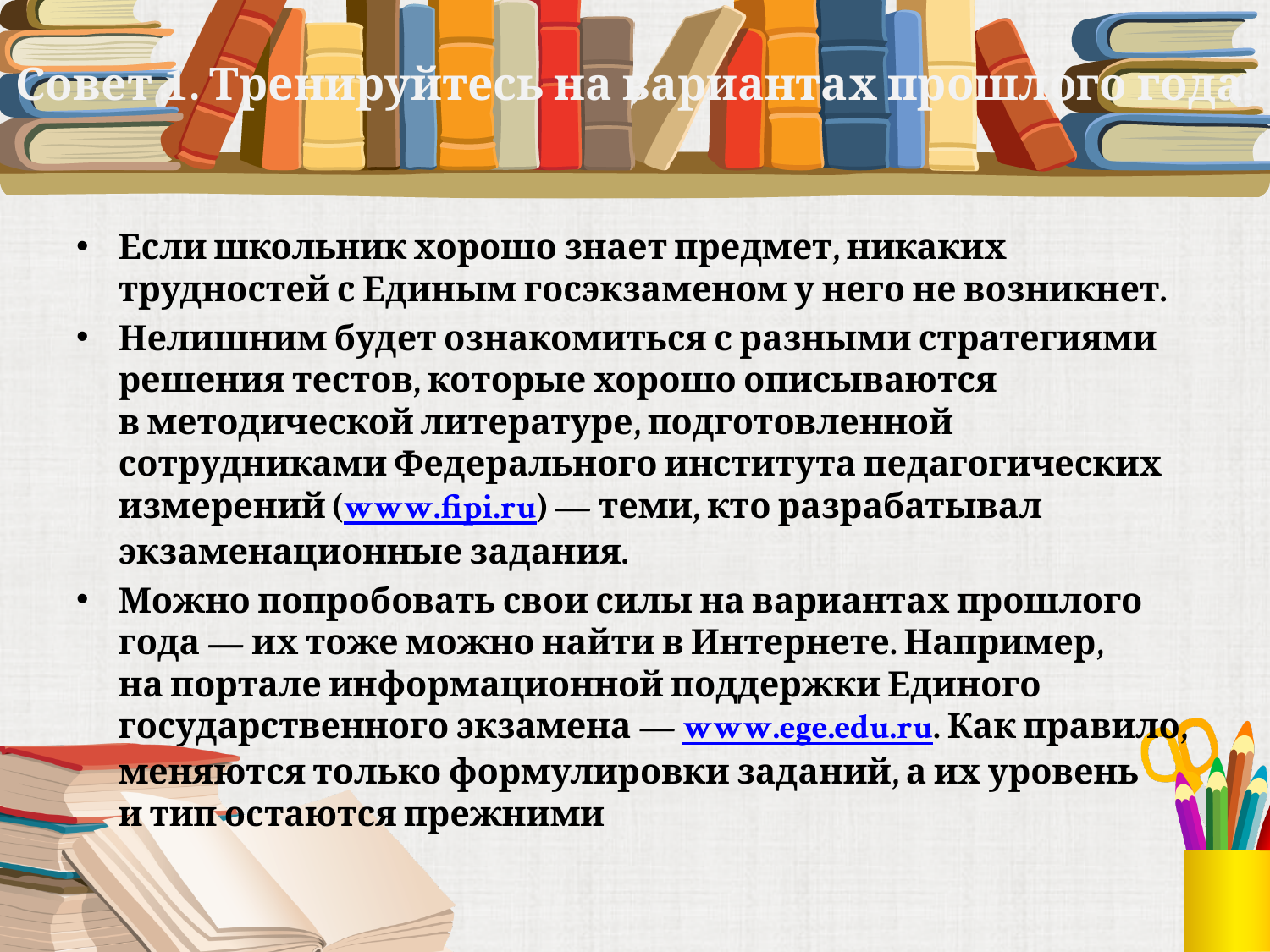

# Совет 1. Тренируйтесь на вариантах прошлого года.
Если школьник хорошо знает предмет, никаких трудностей с Единым госэкзаменом у него не возникнет.
Нелишним будет ознакомиться с разными стратегиями решения тестов, которые хорошо описываются в методической литературе, подготовленной сотрудниками Федерального института педагогических измерений (www.fipi.ru) — теми, кто разрабатывал экзаменационные задания.
Можно попробовать свои силы на вариантах прошлого года — их тоже можно найти в Интернете. Например, на портале информационной поддержки Единого государственного экзамена — www.ege.edu.ru. Как правило, меняются только формулировки заданий, а их уровень и тип остаются прежними